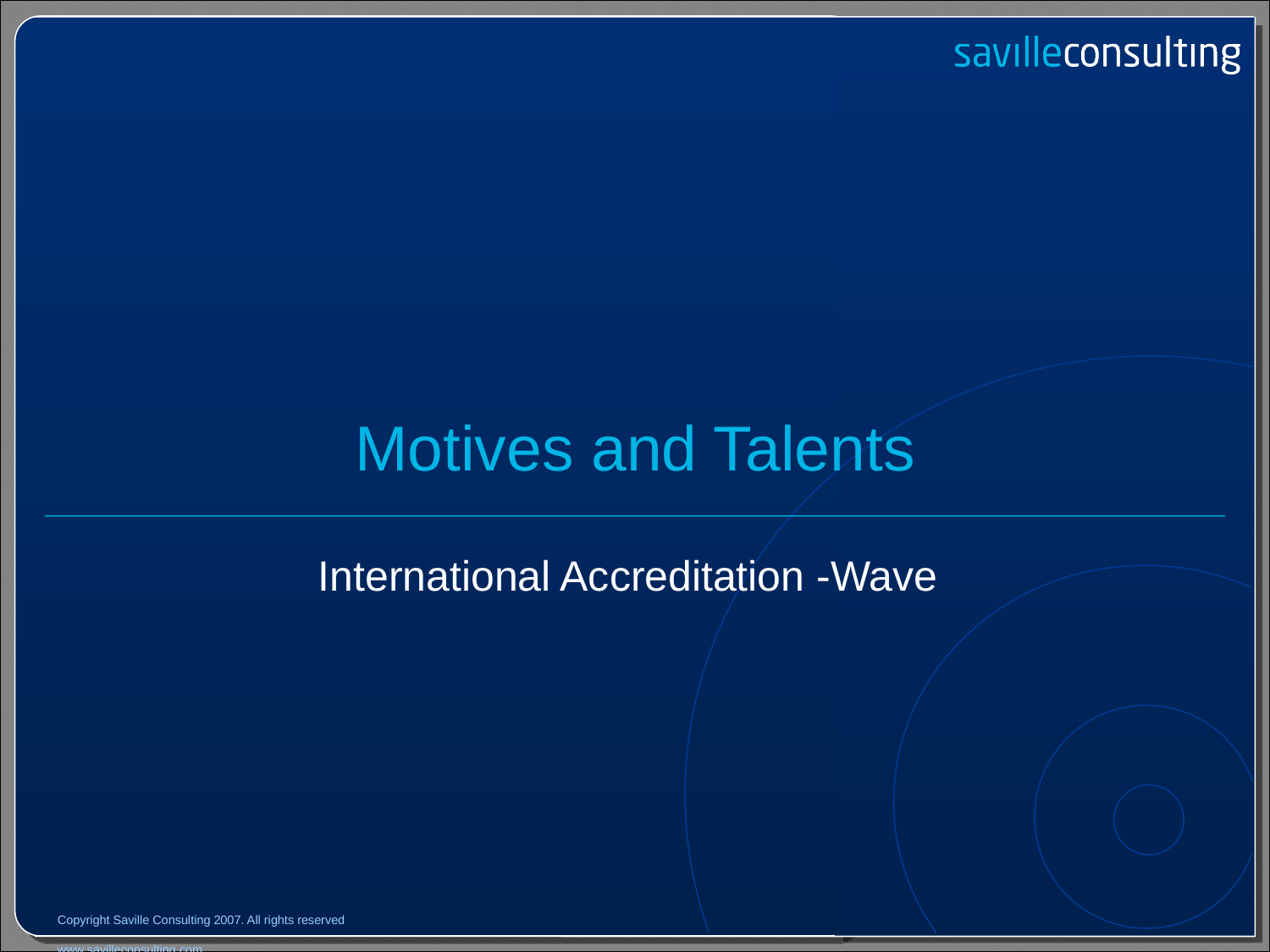

# Motives and Talents
International Accreditation -Wave